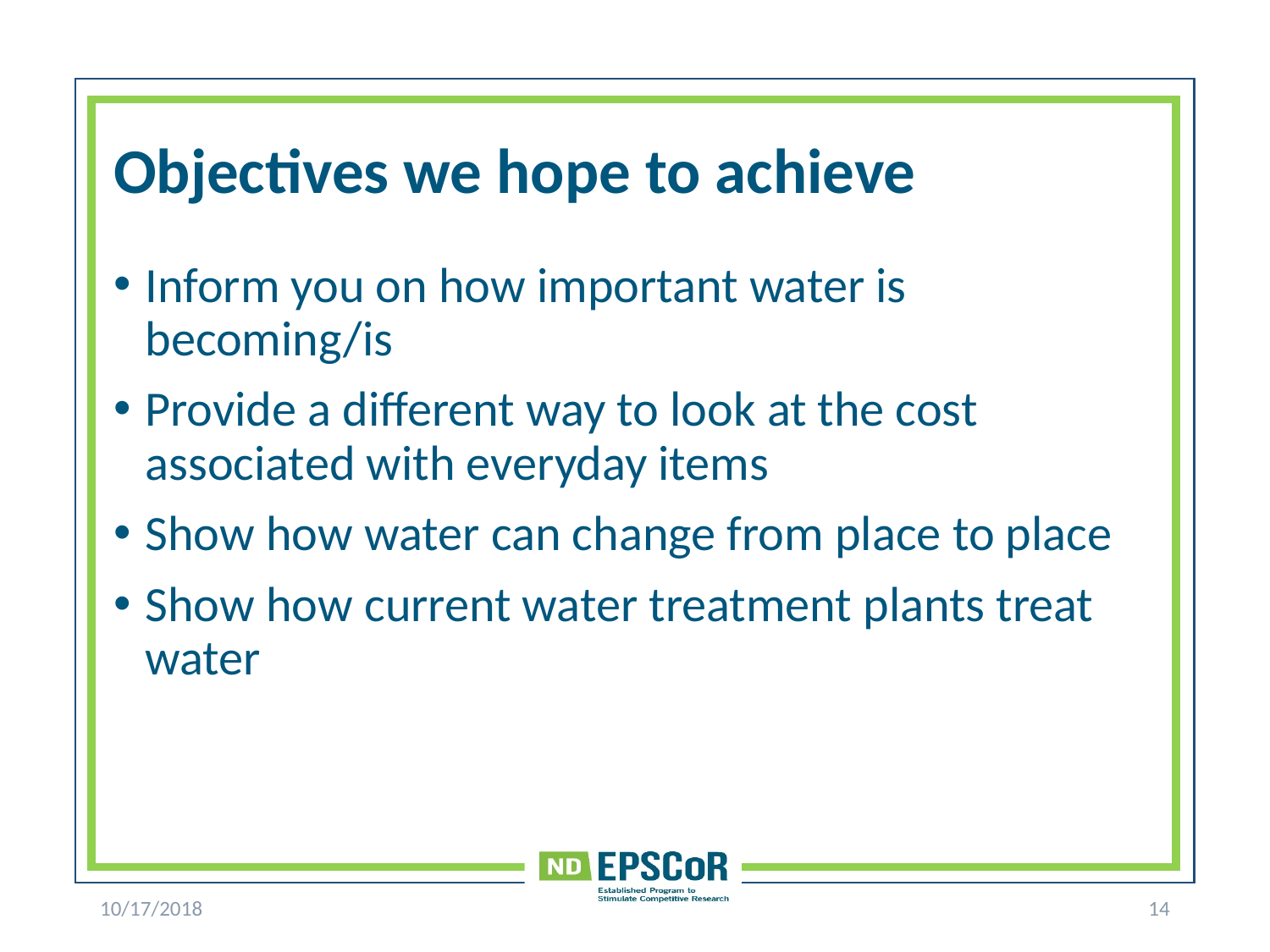

# Objectives we hope to achieve
Inform you on how important water is becoming/is
Provide a different way to look at the cost associated with everyday items
Show how water can change from place to place
Show how current water treatment plants treat water
10/17/2018
14